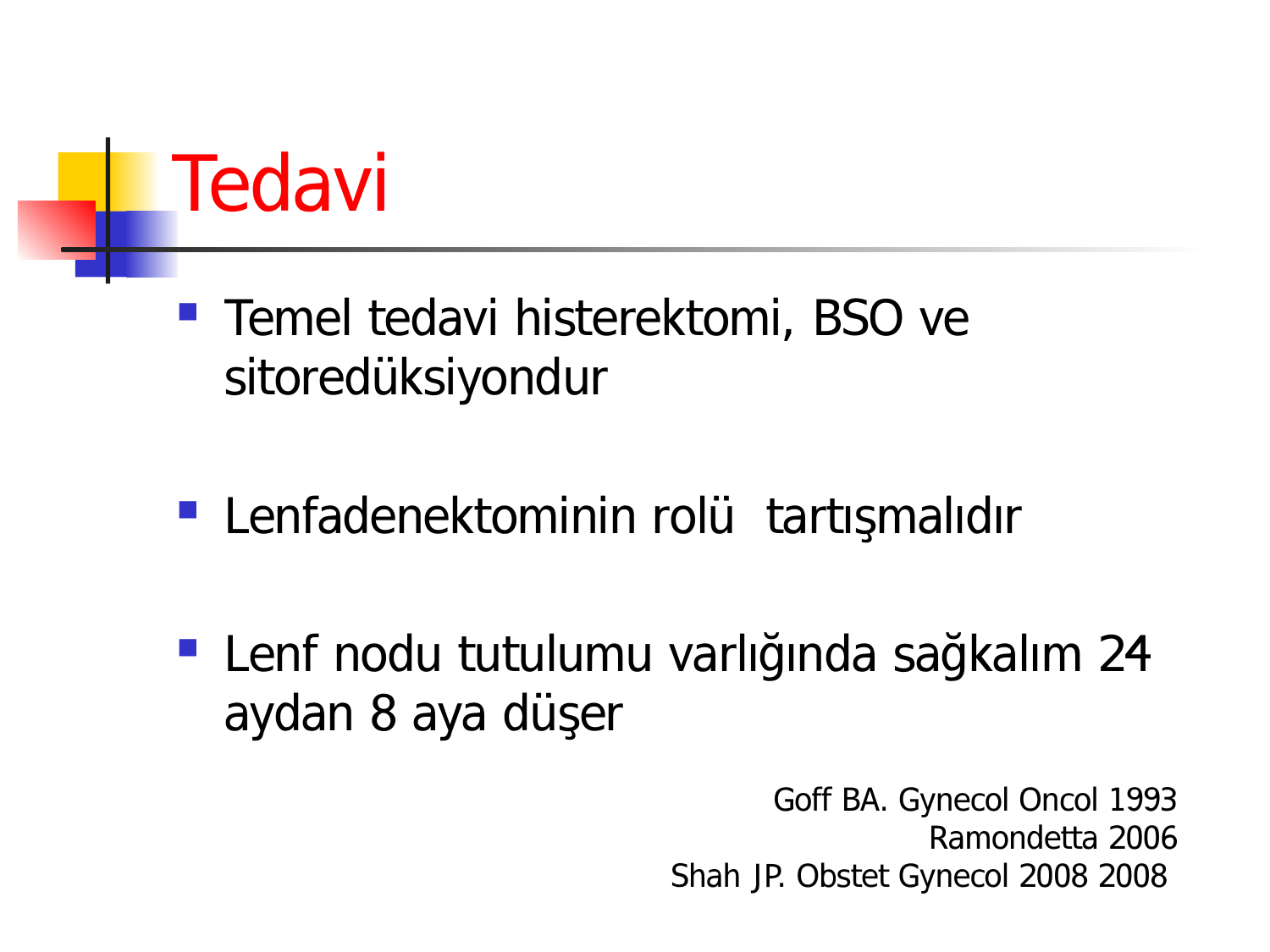

# Tedavi
Temel tedavi histerektomi, BSO ve sitoredüksiyondur

Lenfadenektominin rolü  tartışmalıdır

Lenf nodu tutulumu varlığında sağkalım 24 aydan 8 aya düşer

Goff BA. Gynecol Oncol 1993
Ramondetta 2006
Shah JP. Obstet Gynecol 2008 2008